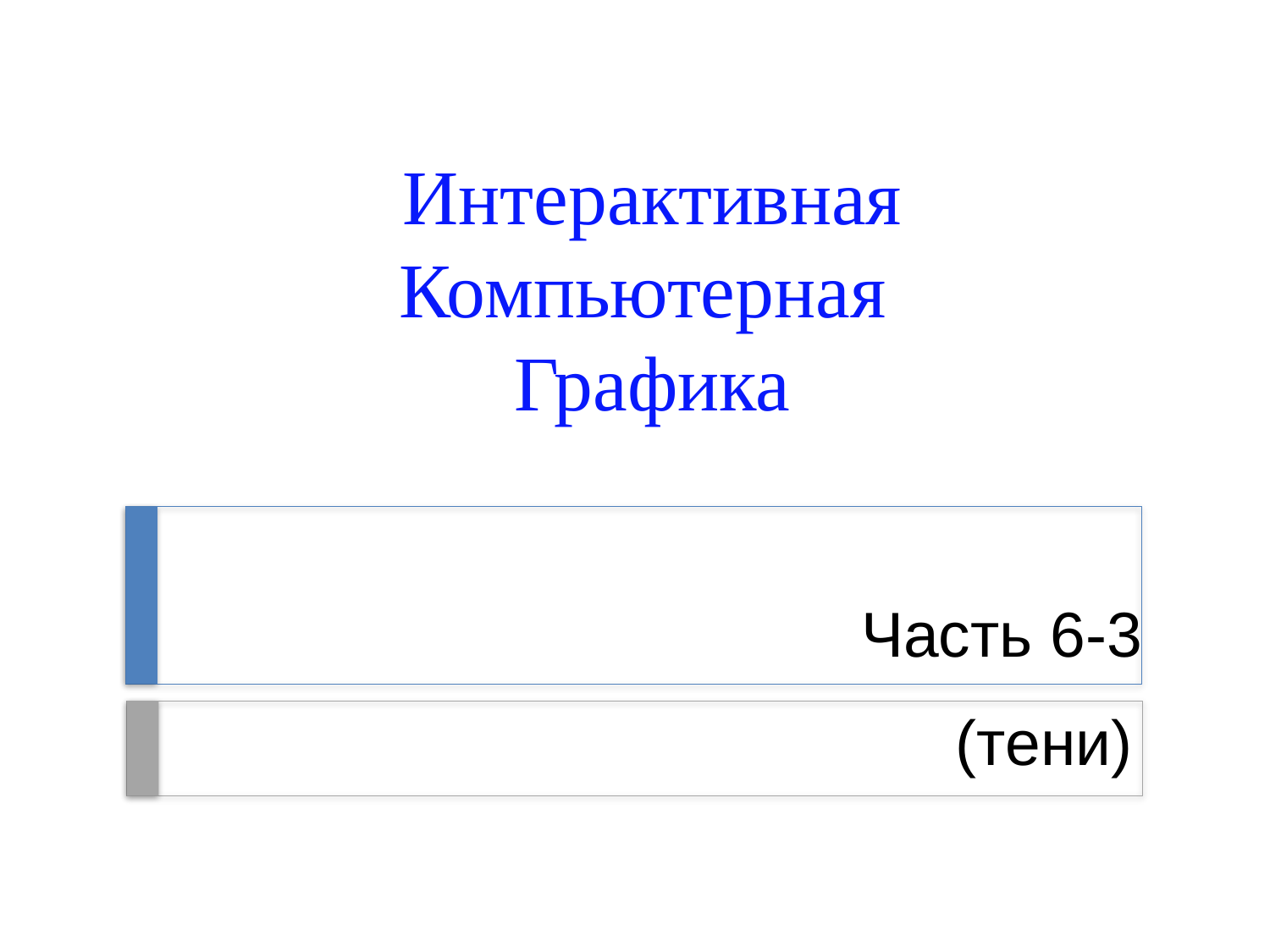

Интерактивная
Компьютерная
Графика
Часть 6-3
# (тени)